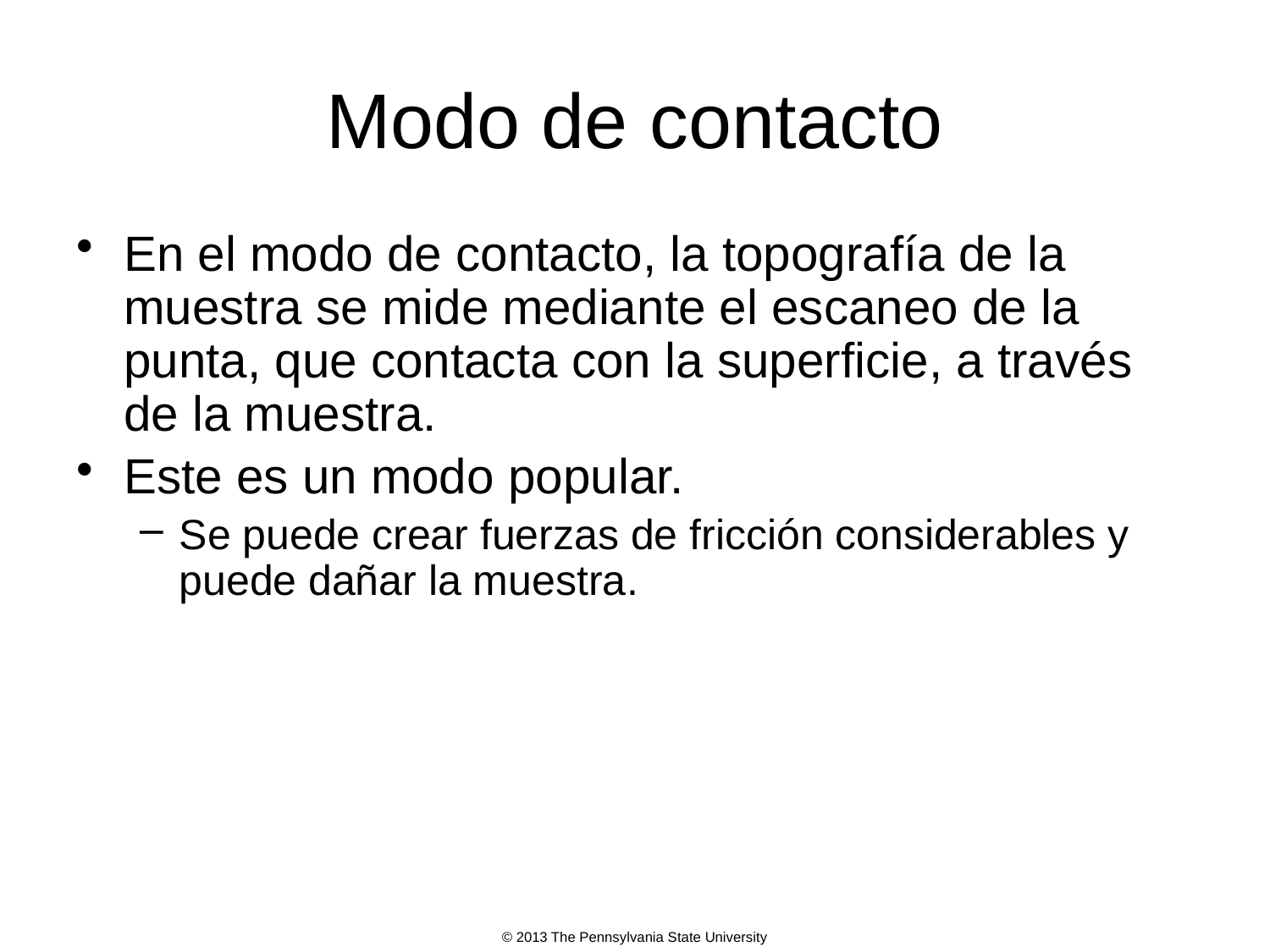

# Modo de contacto
En el modo de contacto, la topografía de la muestra se mide mediante el escaneo de la punta, que contacta con la superficie, a través de la muestra.
Este es un modo popular.
Se puede crear fuerzas de fricción considerables y puede dañar la muestra.